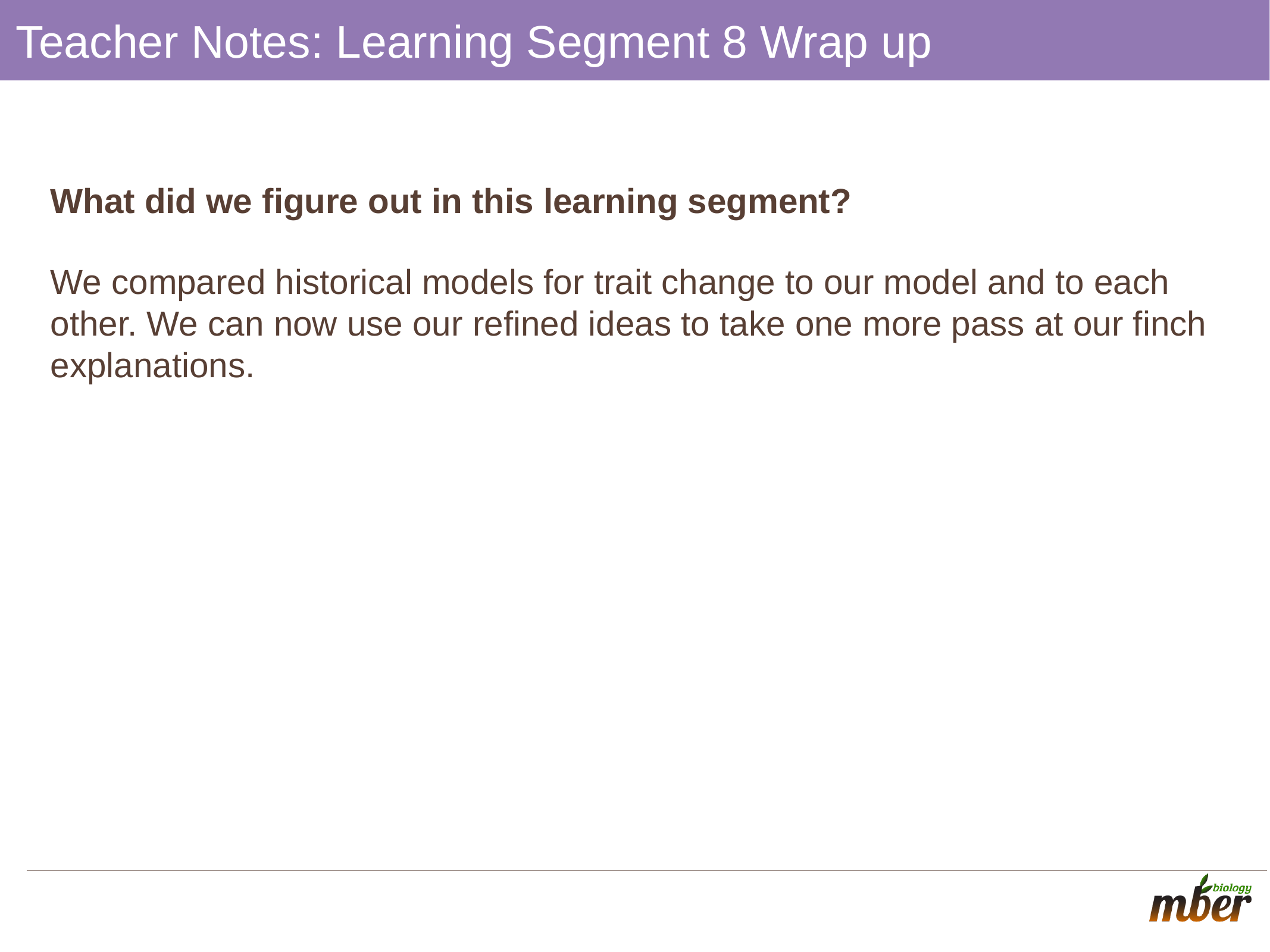

# Teacher Notes: Learning Segment 8 Wrap up
What did we figure out in this learning segment?
We compared historical models for trait change to our model and to each other. We can now use our refined ideas to take one more pass at our finch explanations.